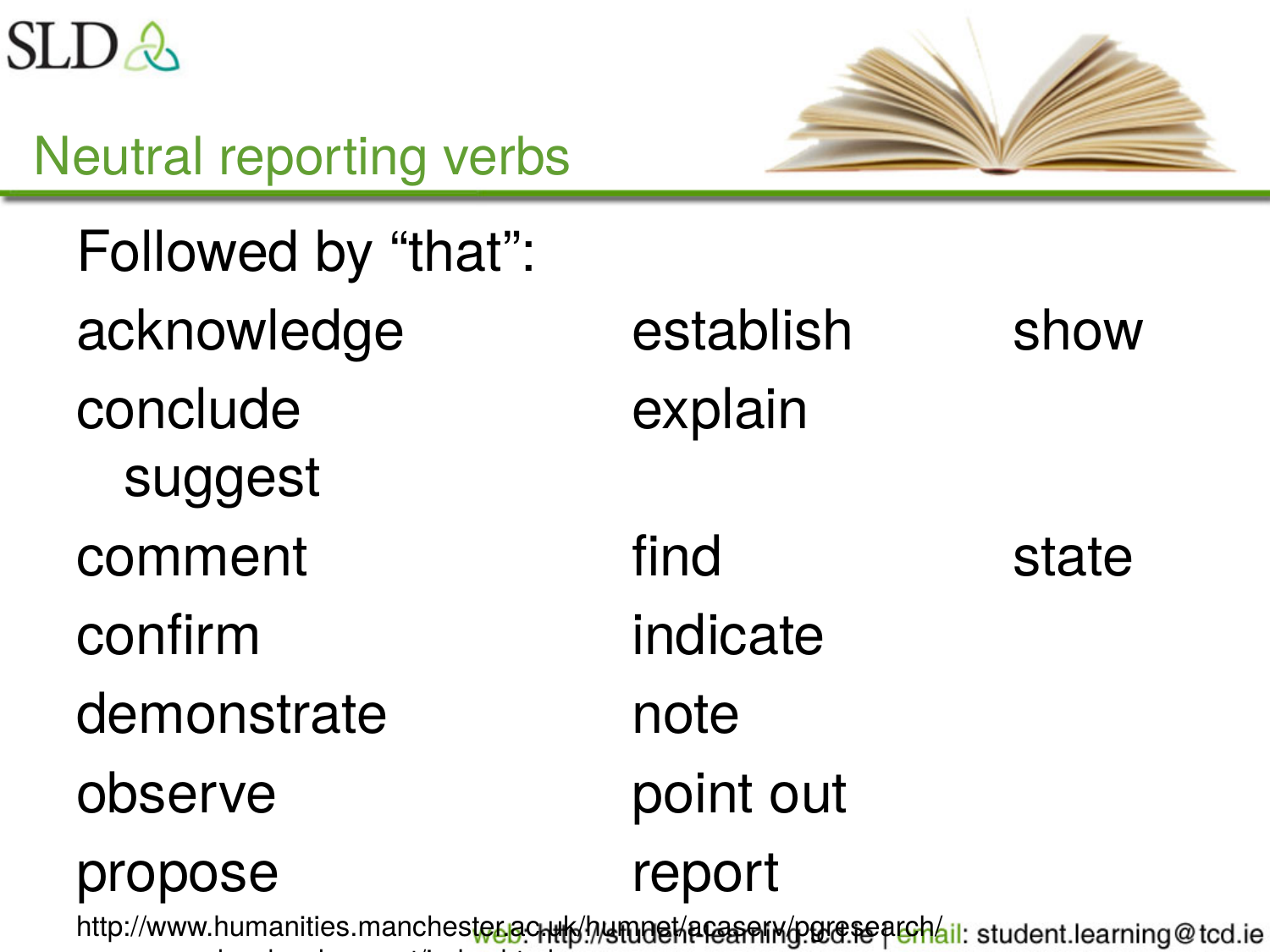

# Neutral reporting verbs
Followed by “that”:
acknowledge		establish		show
conclude			explain		suggest
comment			find			state
confirm			indicate
demonstrate		note
observe			point out
propose			report
http://www.humanities.manchester.ac.uk/humnet/acaserv/pgresearch/researcherdevelopment/index.html